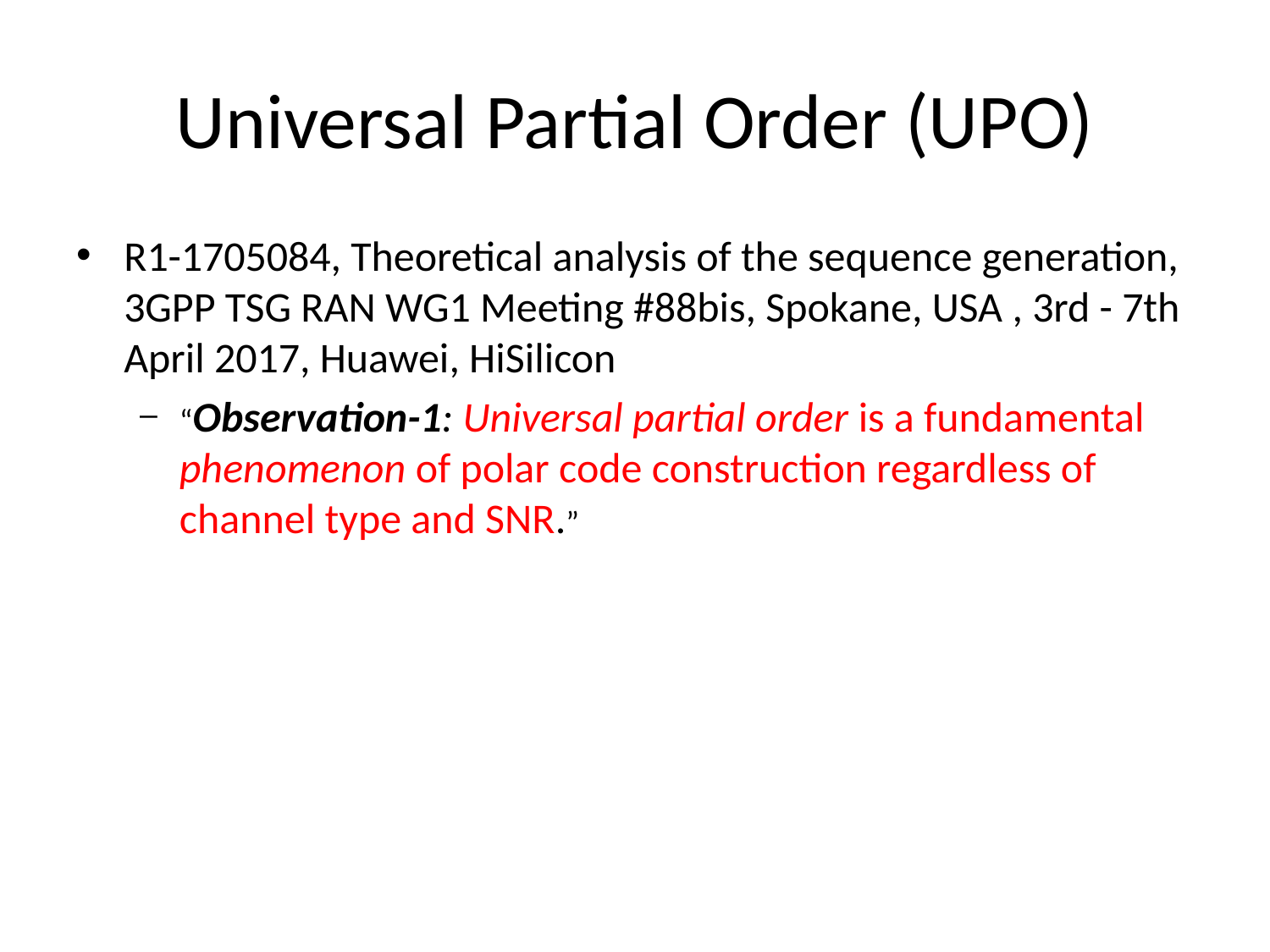

# Universal Partial Order (UPO)
R1-1705084, Theoretical analysis of the sequence generation, 3GPP TSG RAN WG1 Meeting #88bis, Spokane, USA , 3rd - 7th April 2017, Huawei, HiSilicon
“Observation-1: Universal partial order is a fundamental phenomenon of polar code construction regardless of channel type and SNR.”